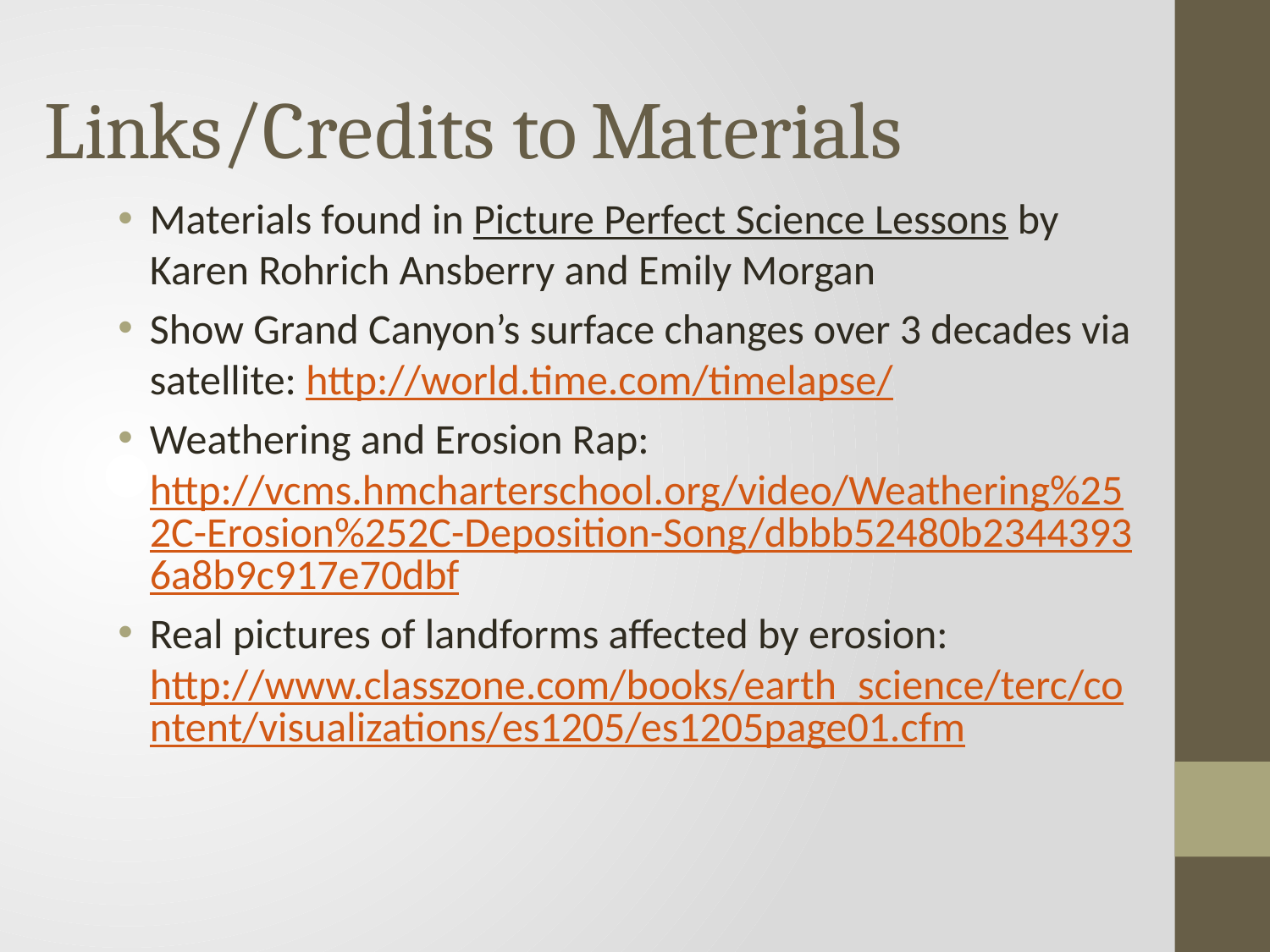

# Links/Credits to Materials
Materials found in Picture Perfect Science Lessons by Karen Rohrich Ansberry and Emily Morgan
Show Grand Canyon’s surface changes over 3 decades via satellite: http://world.time.com/timelapse/
Weathering and Erosion Rap: http://vcms.hmcharterschool.org/video/Weathering%252C-Erosion%252C-Deposition-Song/dbbb52480b23443936a8b9c917e70dbf
Real pictures of landforms affected by erosion: http://www.classzone.com/books/earth_science/terc/content/visualizations/es1205/es1205page01.cfm